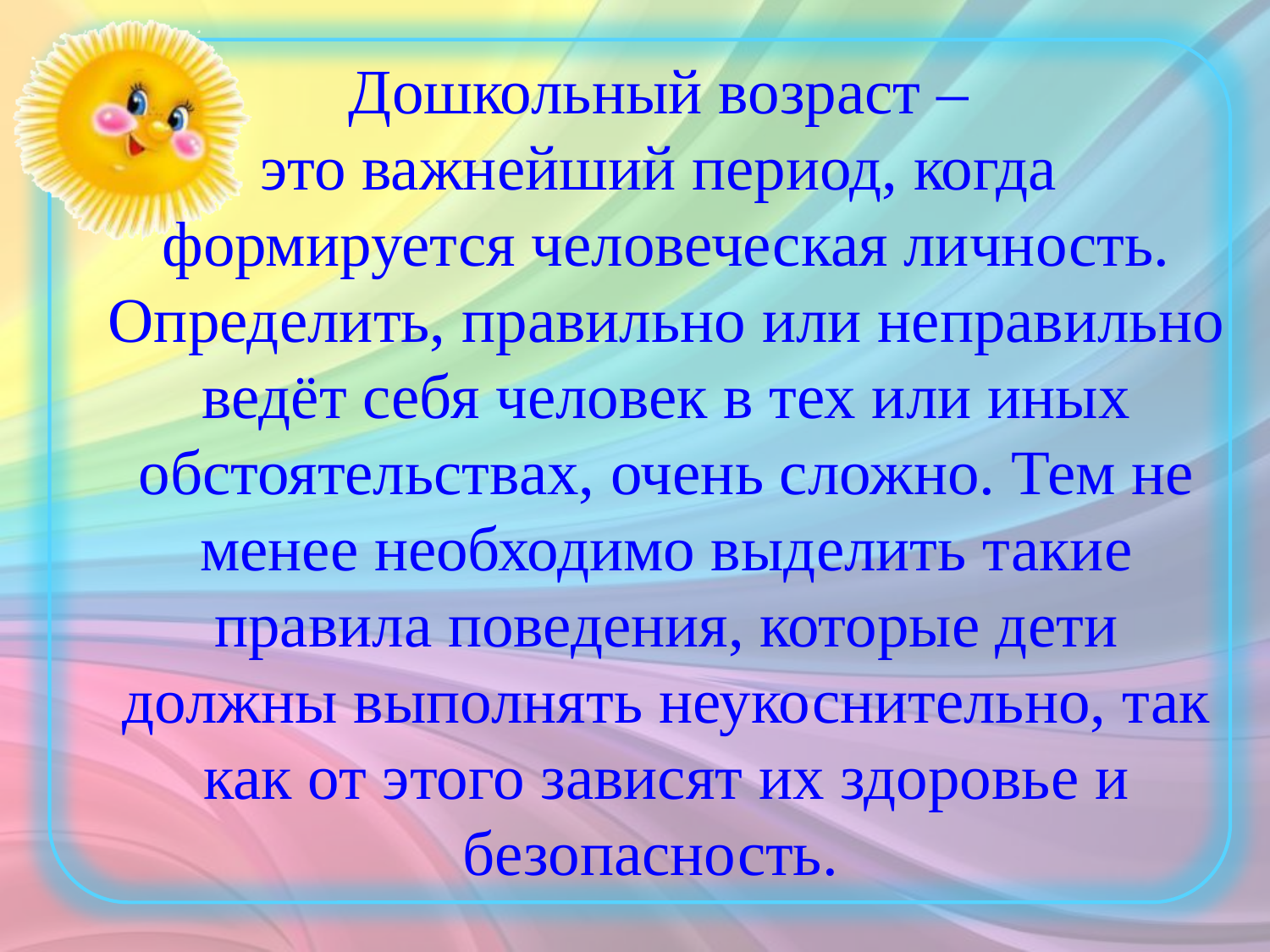

# Дошкольный возраст –
это важнейший период, когда
формируется человеческая личность. Определить, правильно или неправильно ведёт себя человек в тех или иных обстоятельствах, очень сложно. Тем не менее необходимо выделить такие правила поведения, которые дети должны выполнять неукоснительно, так как от этого зависят их здоровье и безопасность.